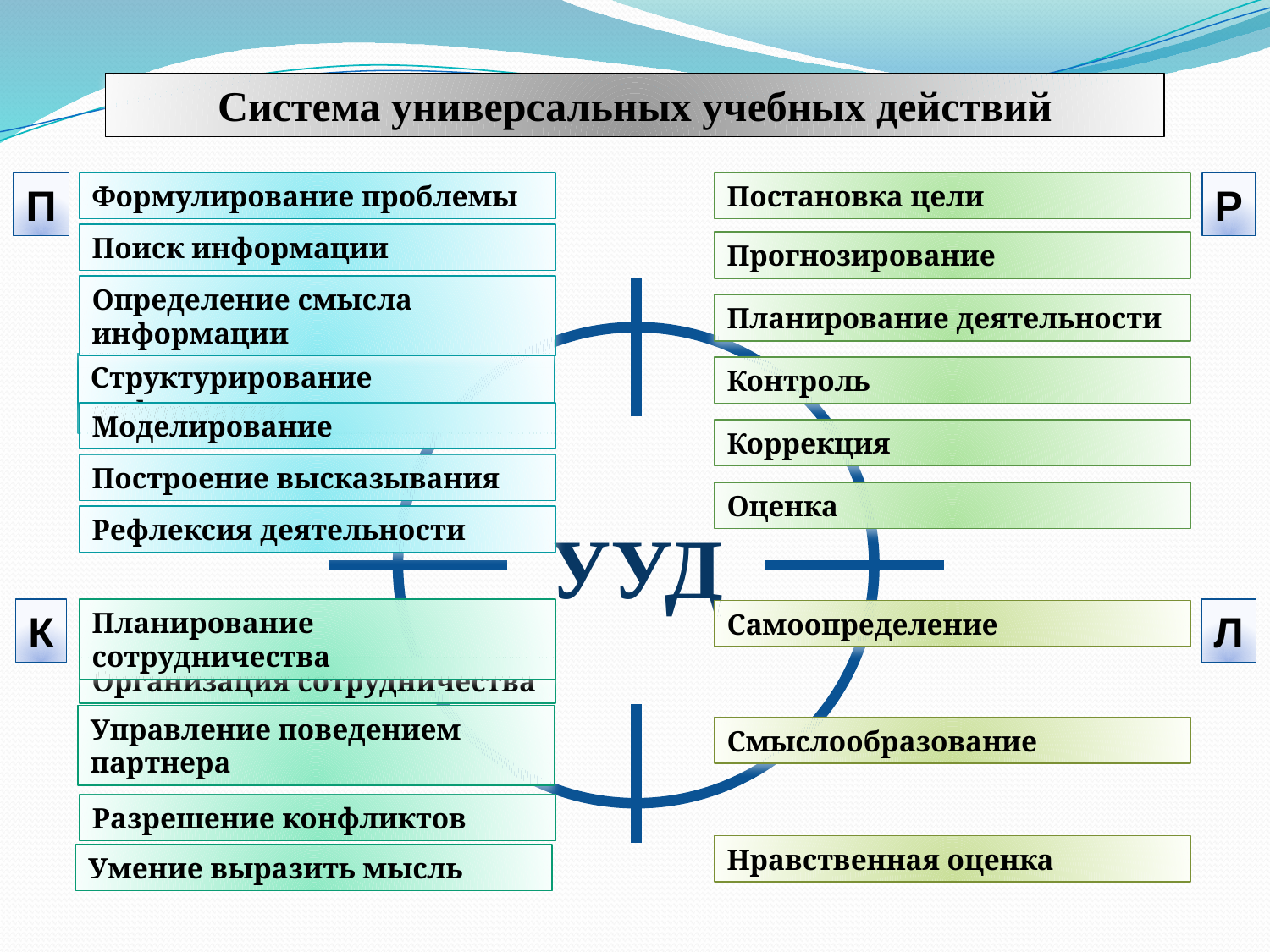

Система универсальных учебных действий
П
Формулирование проблемы
Постановка цели
Р
Поиск информации
Прогнозирование
Определение смысла  информации
УУД
Планирование деятельности
Структурирование информации
Контроль
Моделирование
Коррекция
Построение высказывания
Оценка
Рефлексия деятельности
К
Планирование сотрудничества
Л
Самоопределение
Организация сотрудничества
Управление поведением  партнера
Смыслообразование
Разрешение конфликтов
Нравственная оценка
Умение выразить мысль